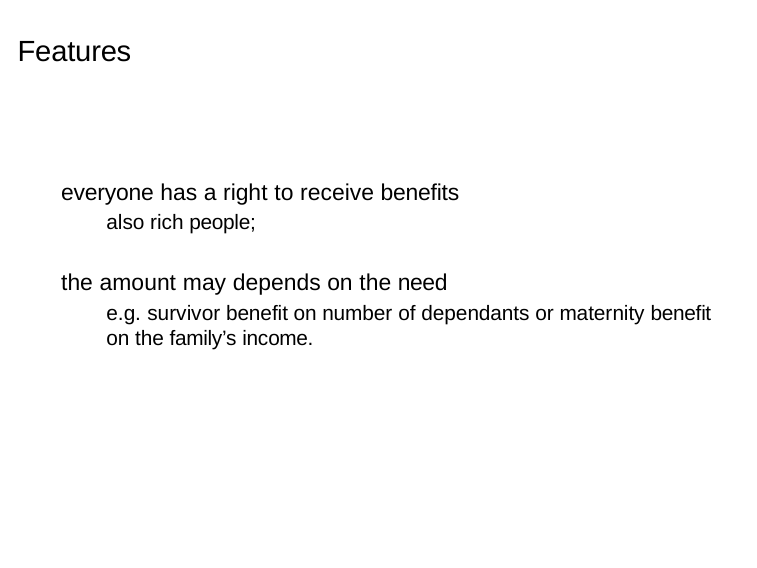

# Features
everyone has a right to receive benefits
also rich people;

the amount may depends on the need
e.g. survivor benefit on number of dependants or maternity benefit on the family’s income.
Jirˇí Valecký (VSB-TUO)
7 / 20